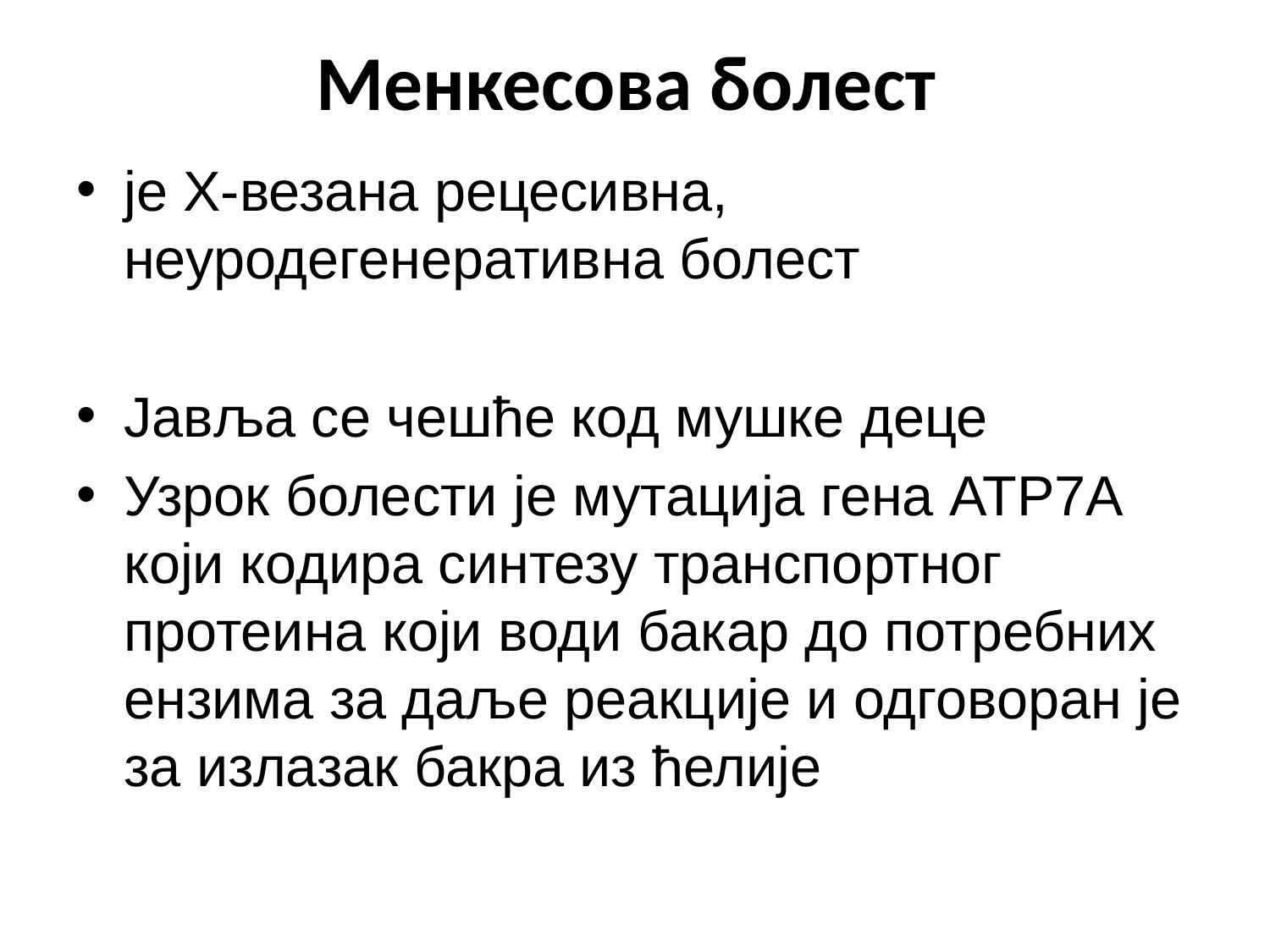

# Менкесова болест
је X-везана рецесивна, неуродегенеративна болест

Јавља се чешће код мушке деце
Узрок болести је мутација гена АТР7А  који кодира синтезу транспортног протеина који води бакар до потребних ензима за даље реакције и одговоран је за излазак бакра из ћелије